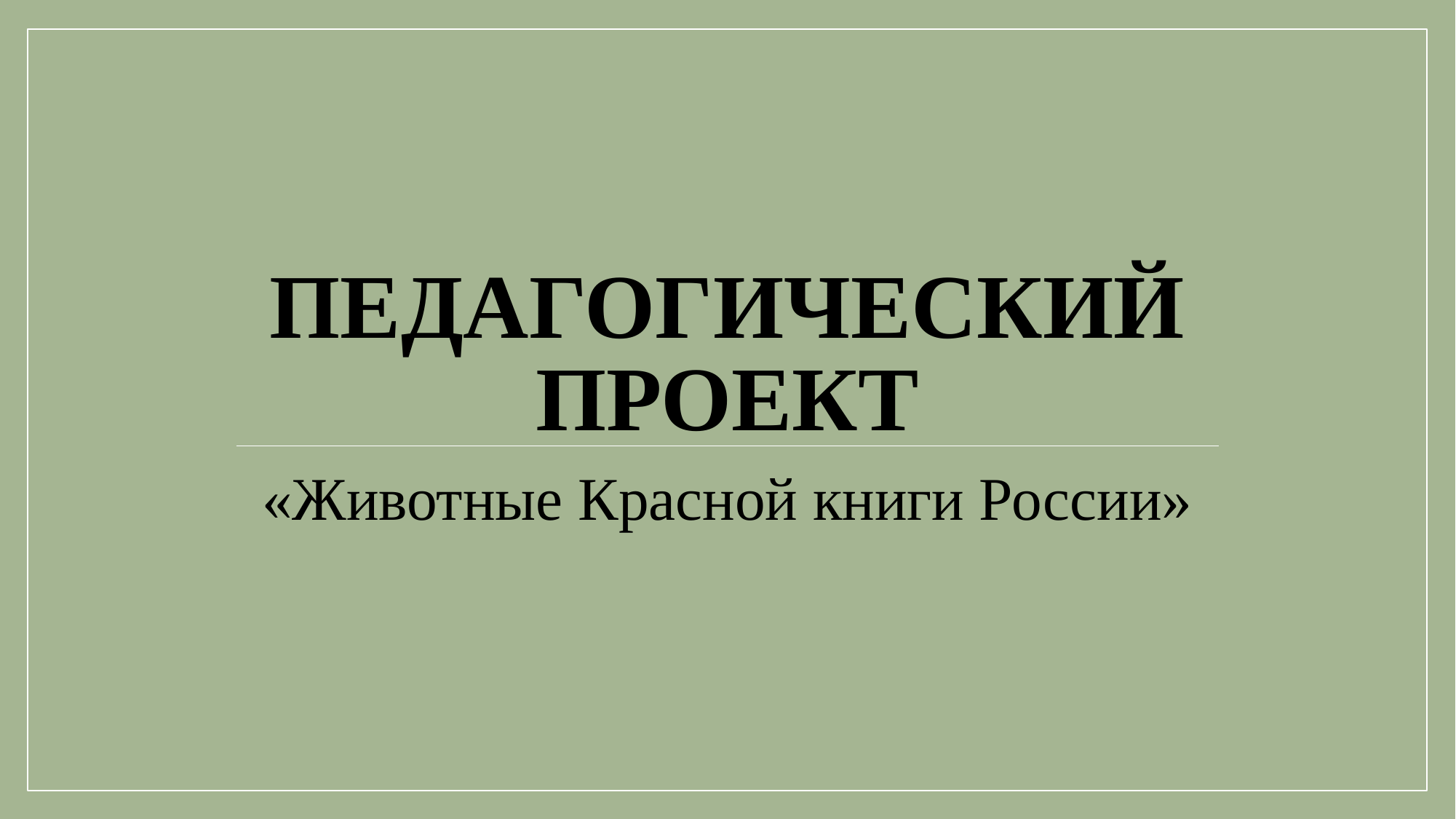

# Педагогический проект
«Животные Красной книги России»